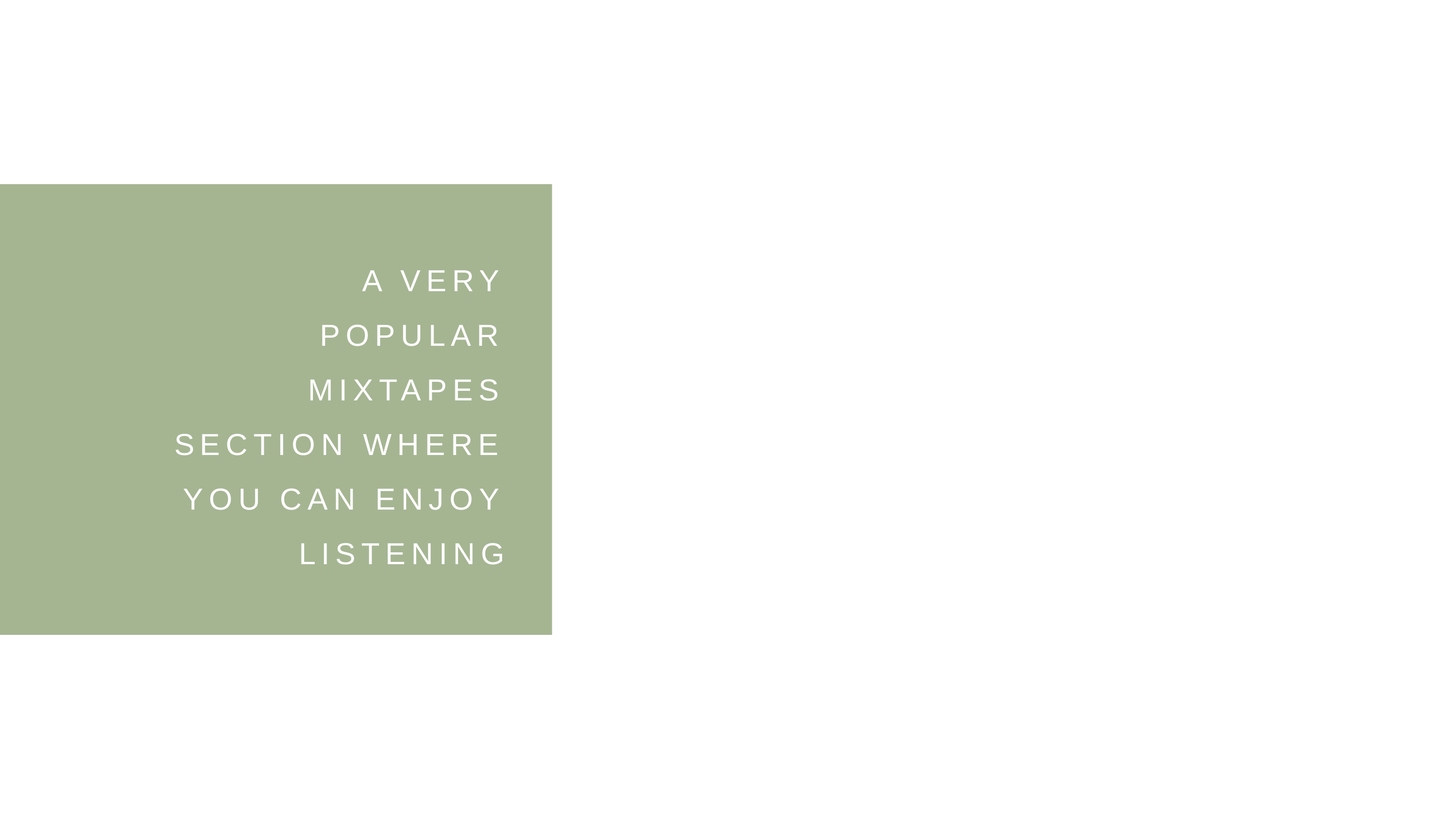

A VERY POPULAR MIXTAPES SECTION WHERE YOU CAN ENJOY LISTENING